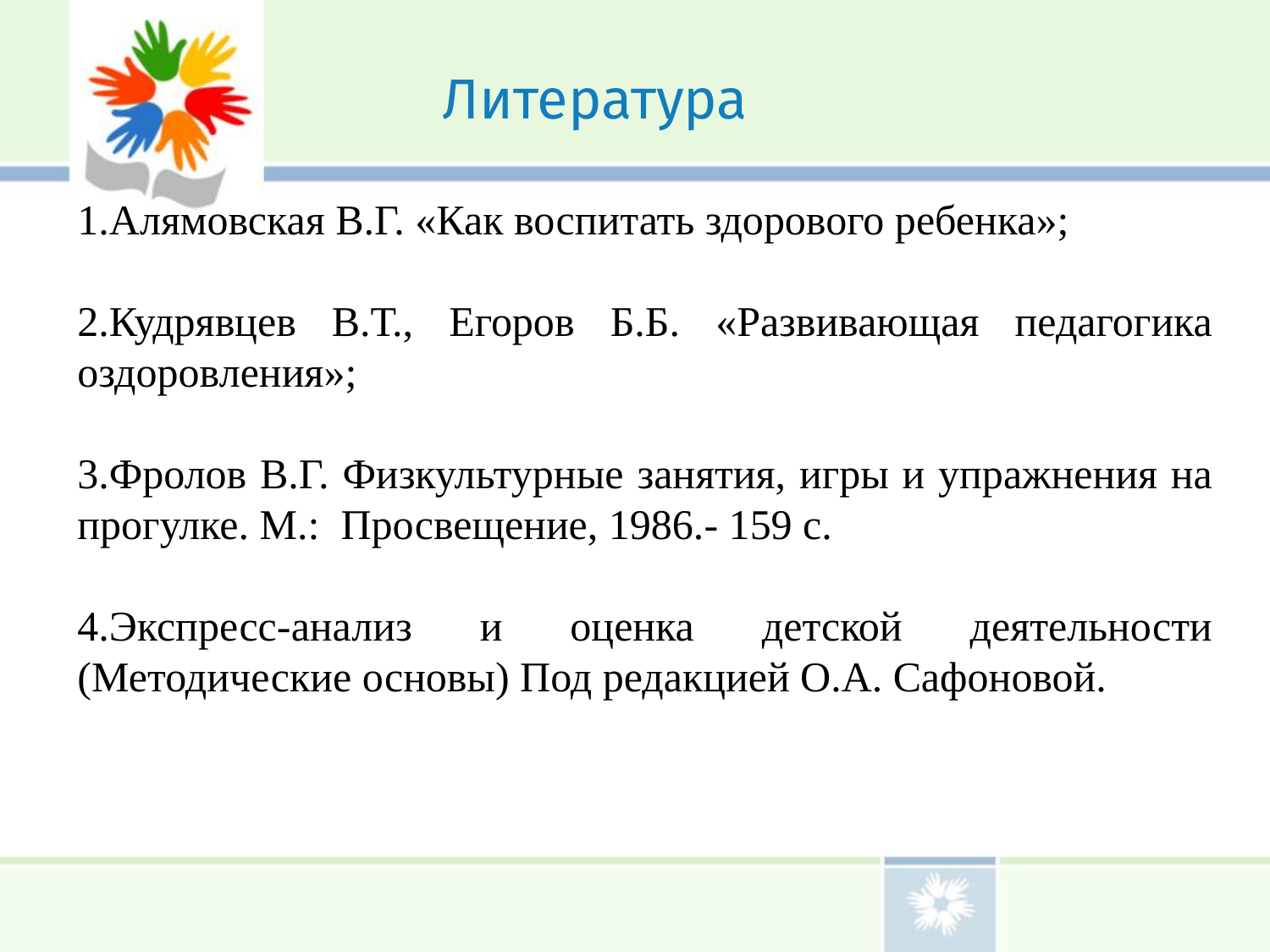

Литература
1.Алямовская В.Г. «Как воспитать здорового ребенка»;

2.Кудрявцев В.Т., Егоров Б.Б. «Развивающая педагогика оздоровления»;

3.Фролов В.Г. Физкультурные занятия, игры и упражнения на прогулке. М.:  Просвещение, 1986.- 159 с.

4.Экспресс-анализ и оценка детской деятельности (Методические основы) Под редакцией О.А. Сафоновой.